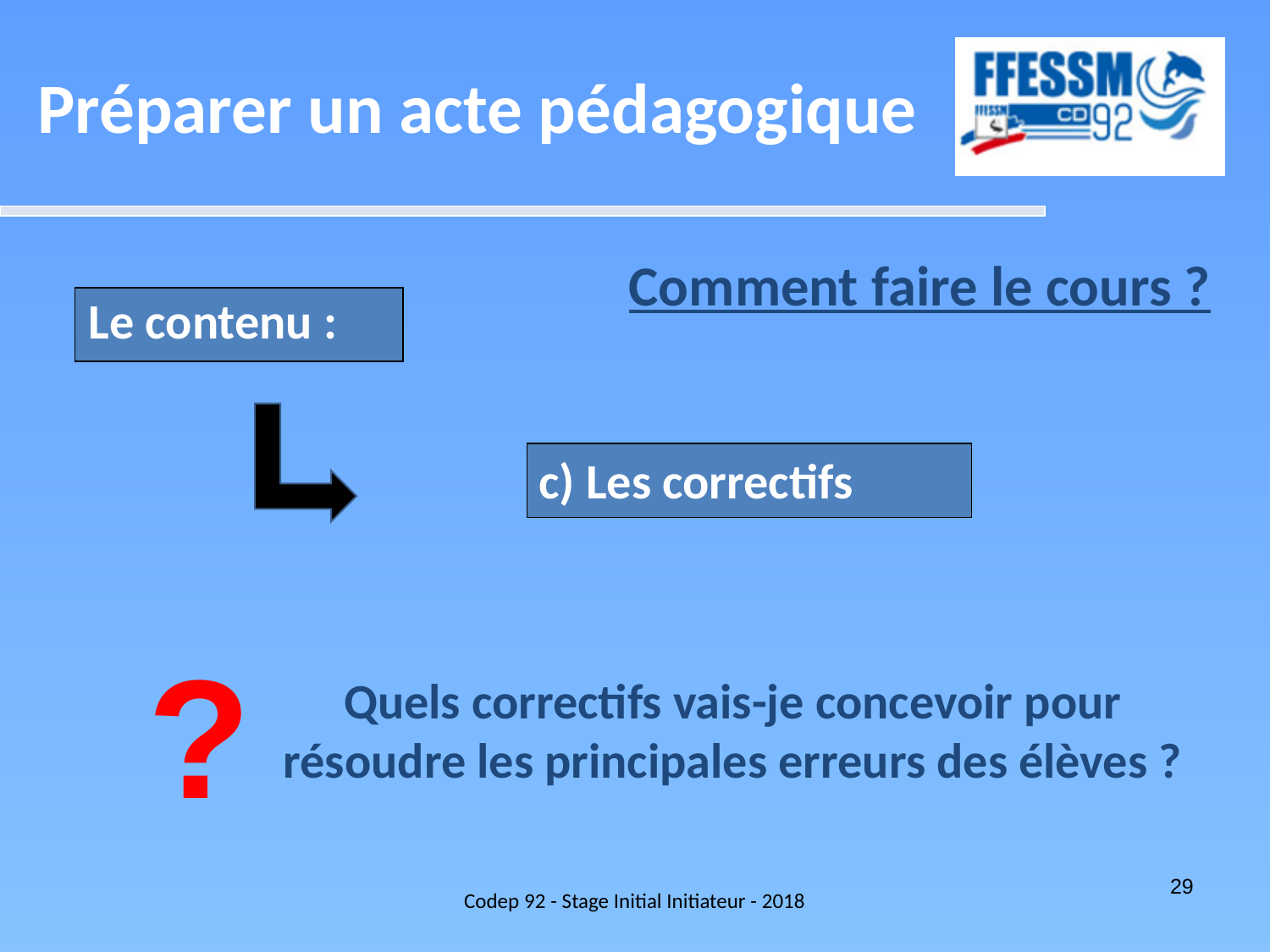

Préparer un acte pédagogique
Comment faire le cours ?
Le contenu :

c) Les correctifs

?
Quels correctifs vais-je concevoir pour
résoudre les principales erreurs des élèves ?
Codep 92 - Stage Initial Initiateur - 2018
29